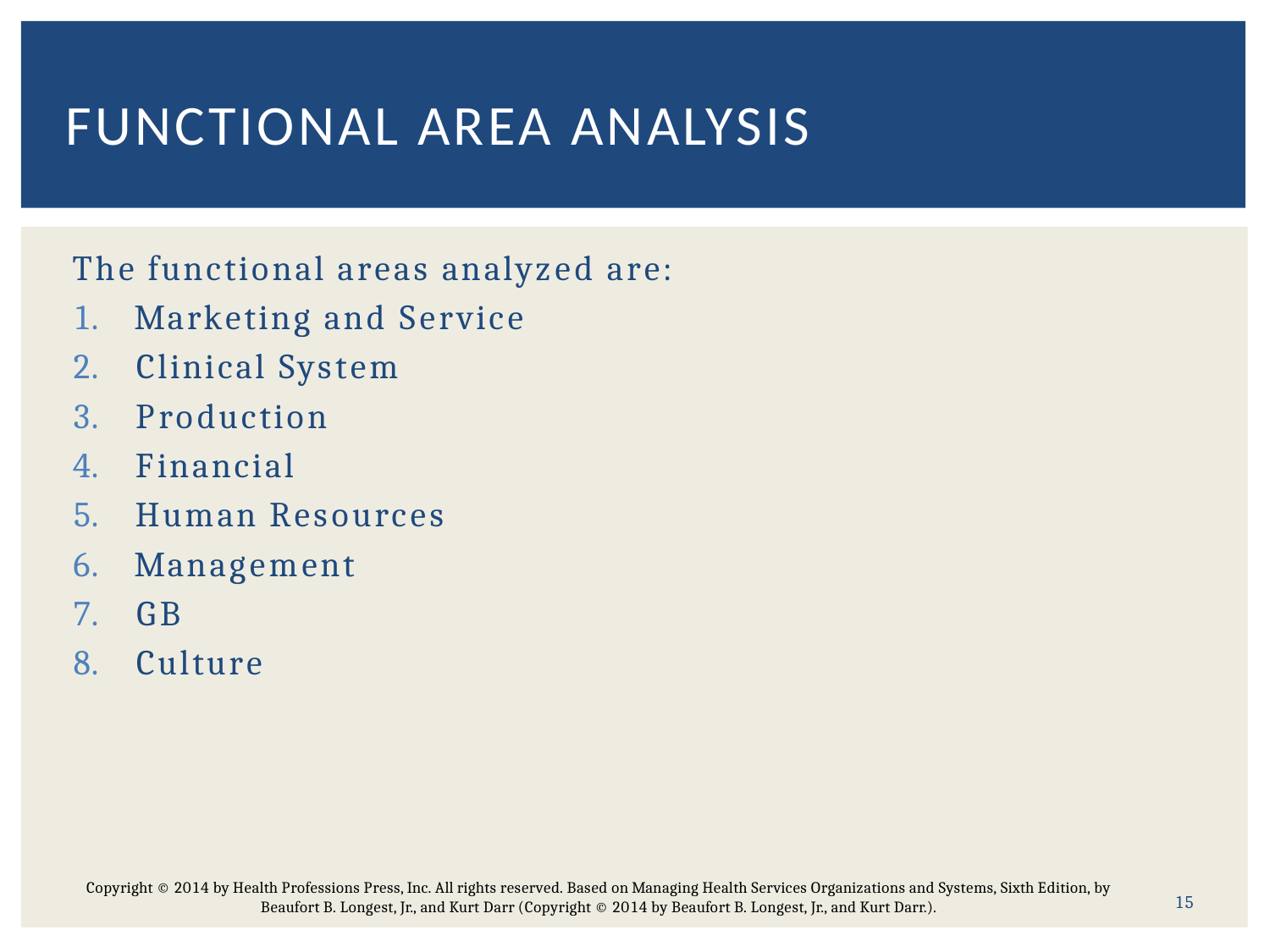

# Functional area analysis
The functional areas analyzed are:
Marketing and Service
Clinical System
Production
Financial
Human Resources
Management
GB
Culture

15